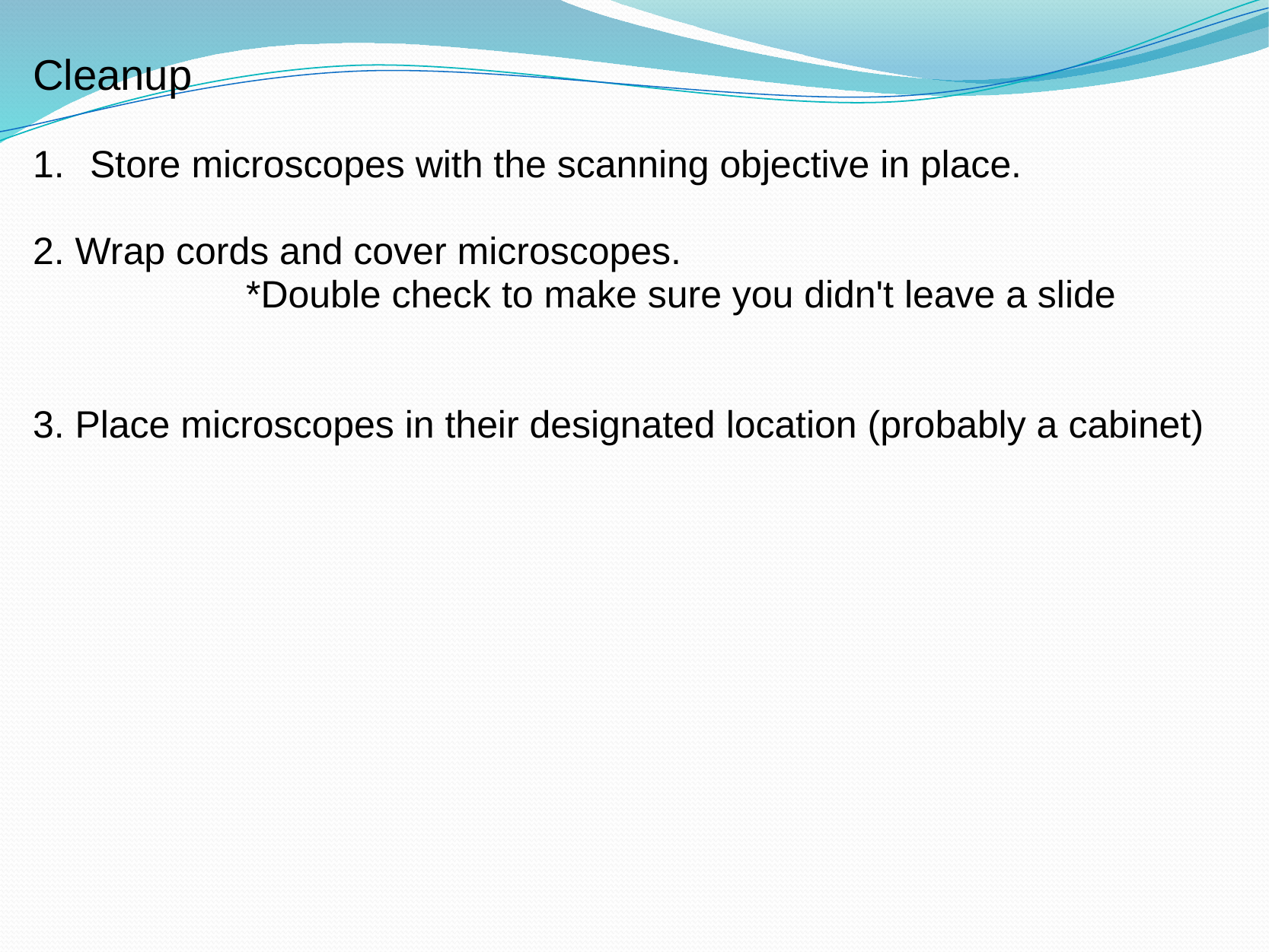

Cleanup

Store microscopes with the scanning objective in place.

2. Wrap cords and cover microscopes.
                    *Double check to make sure you didn't leave a slide

3. Place microscopes in their designated location (probably a cabinet)